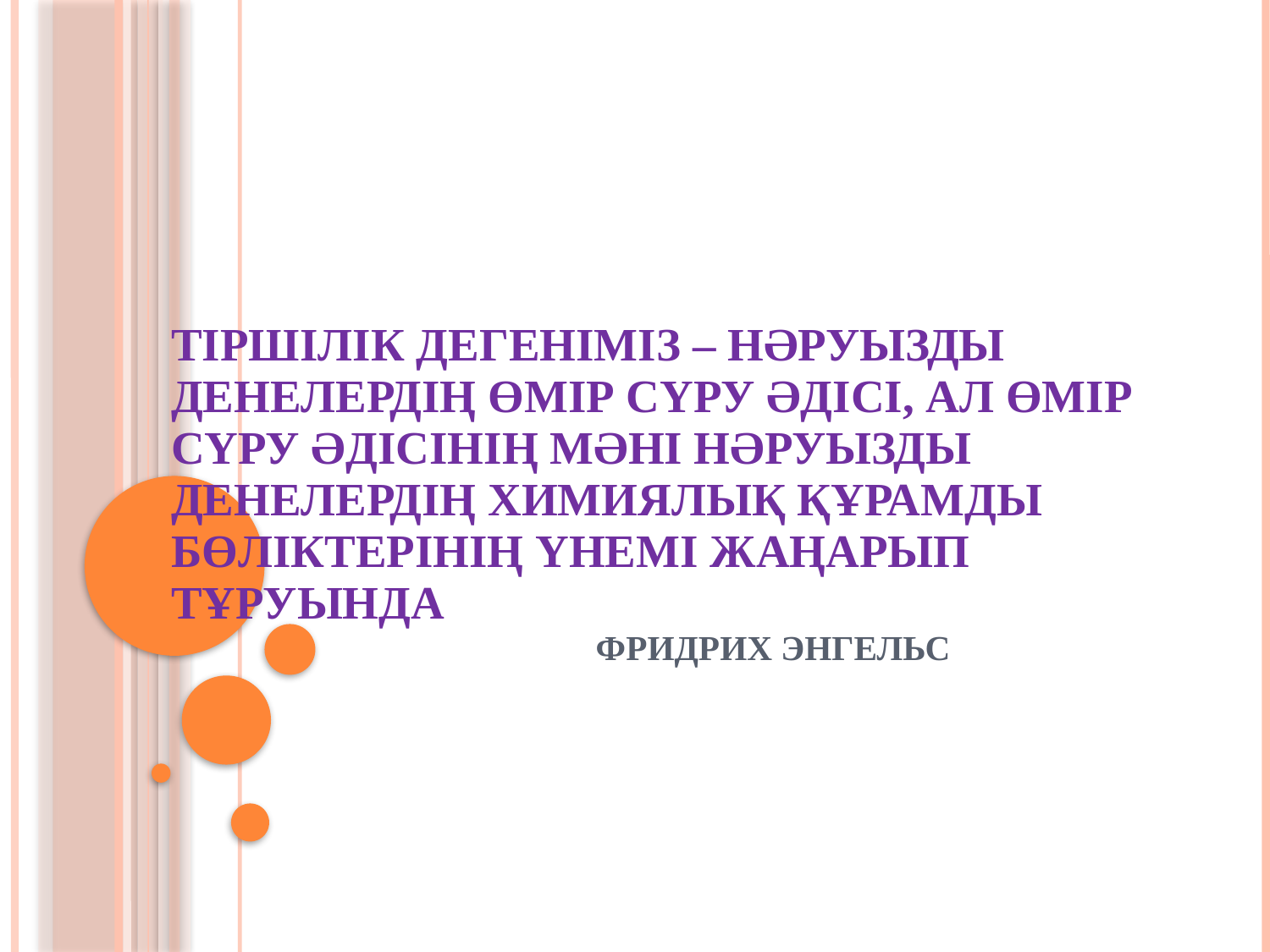

# Тіршілік дегеніміз – нәруызды денелердің өмір сүру әдісі, ал өмір сүру әдісінің мәні нәруызды денелердің химиялық құрамды бөліктерінің үнемі жаңарып тұруында Фридрих Энгельс